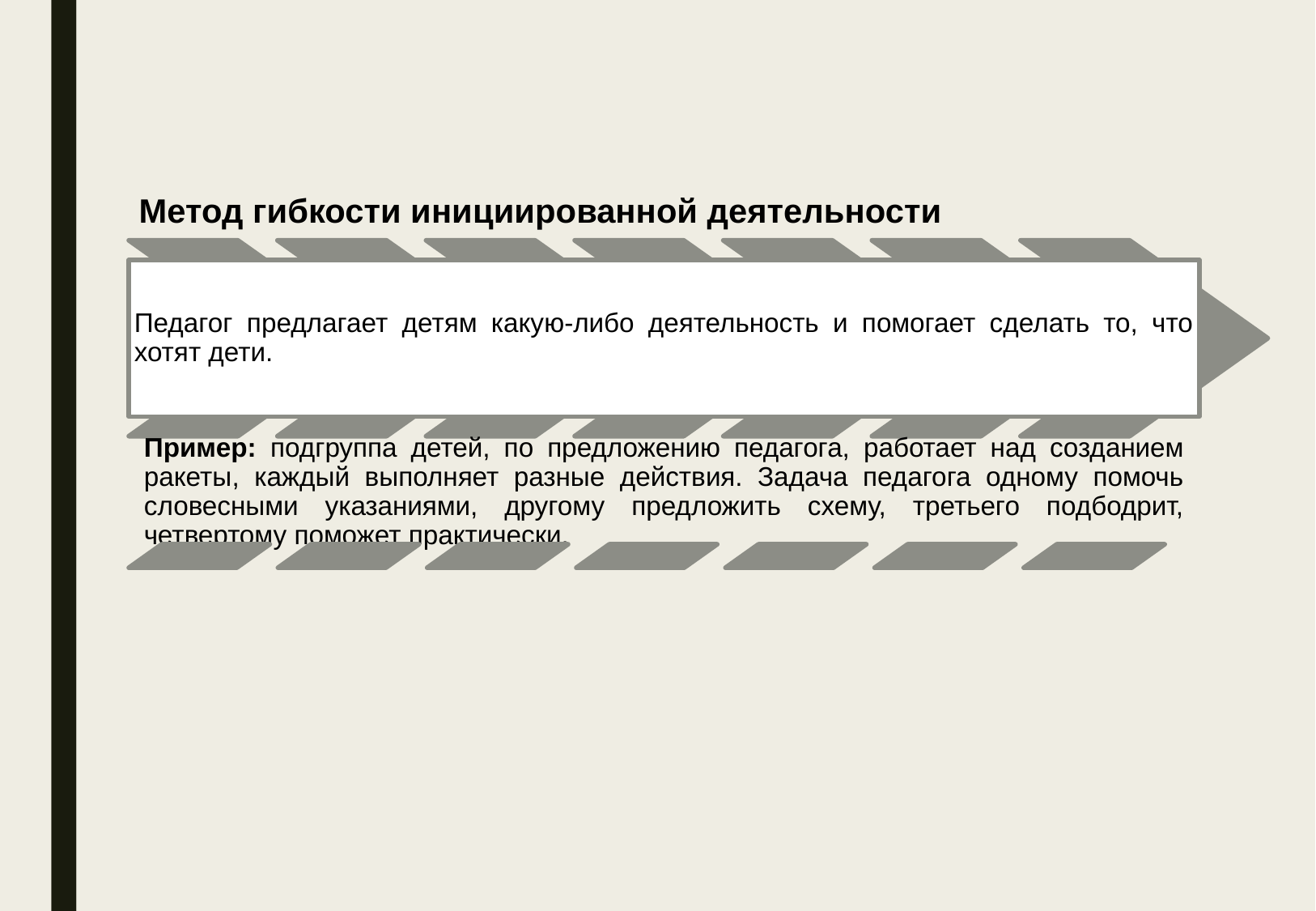

Метод гибкости инициированной деятельности
Педагог предлагает детям какую-либо деятельность и помогает сделать то, что хотят дети.
Пример: подгруппа детей, по предложению педагога, работает над созданием ракеты, каждый выполняет разные действия. Задача педагога одному помочь словесными указаниями, другому предложить схему, третьего подбодрит, четвертому поможет практически.